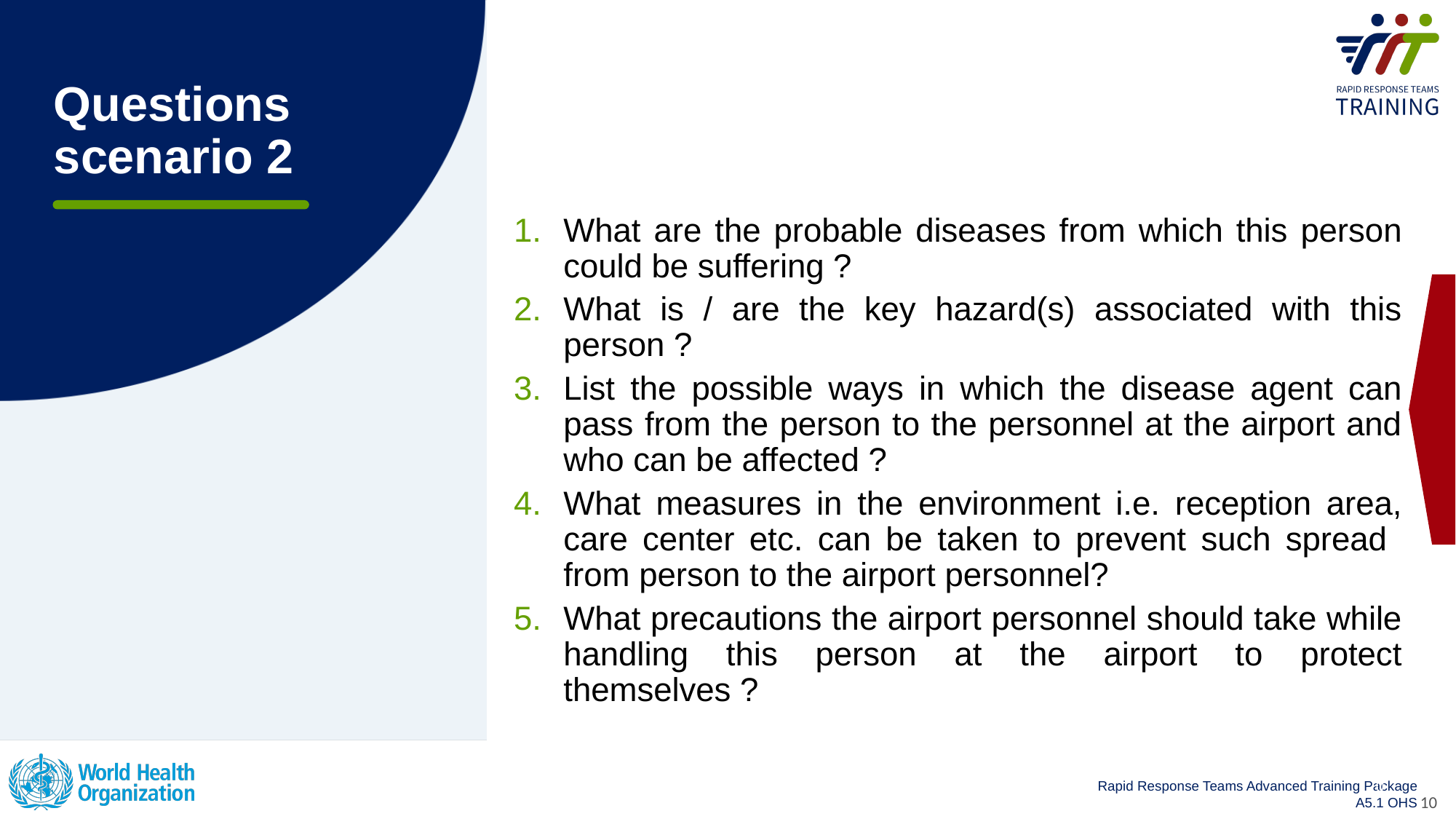

# Questions scenario 2

What are the probable diseases from which this person could be suffering ?
What is / are the key hazard(s) associated with this person ?
List the possible ways in which the disease agent can pass from the person to the personnel at the airport and who can be affected ?
What measures in the environment i.e. reception area, care center etc. can be taken to prevent such spread  from person to the airport personnel?
What precautions the airport personnel should take while handling this person at the airport to protect themselves ?

10